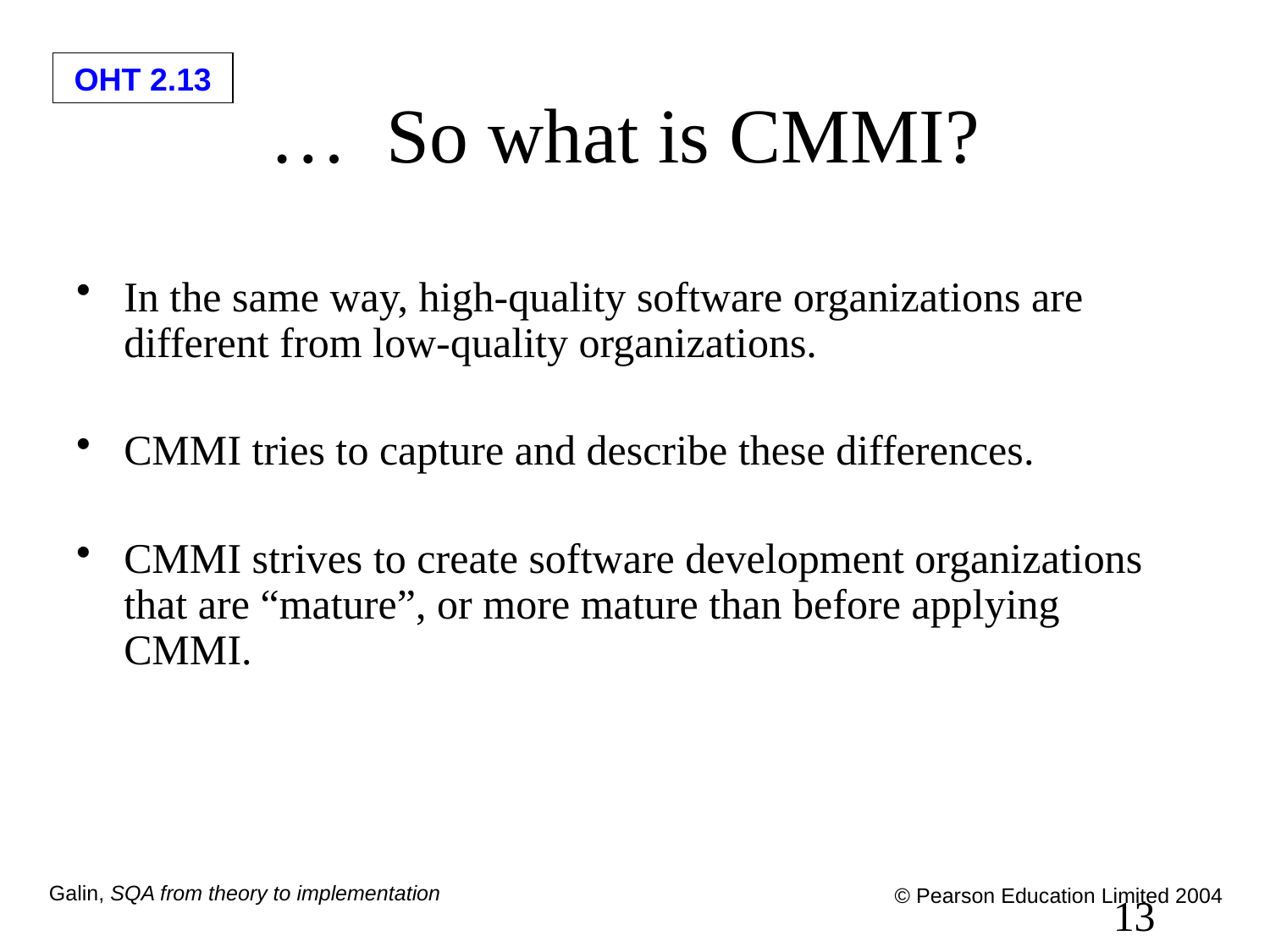

# …  So what is CMMI?
In the same way, high-quality software organizations are different from low-quality organizations.

CMMI tries to capture and describe these differences.

CMMI strives to create software development organizations that are “mature”, or more mature than before applying CMMI.

13